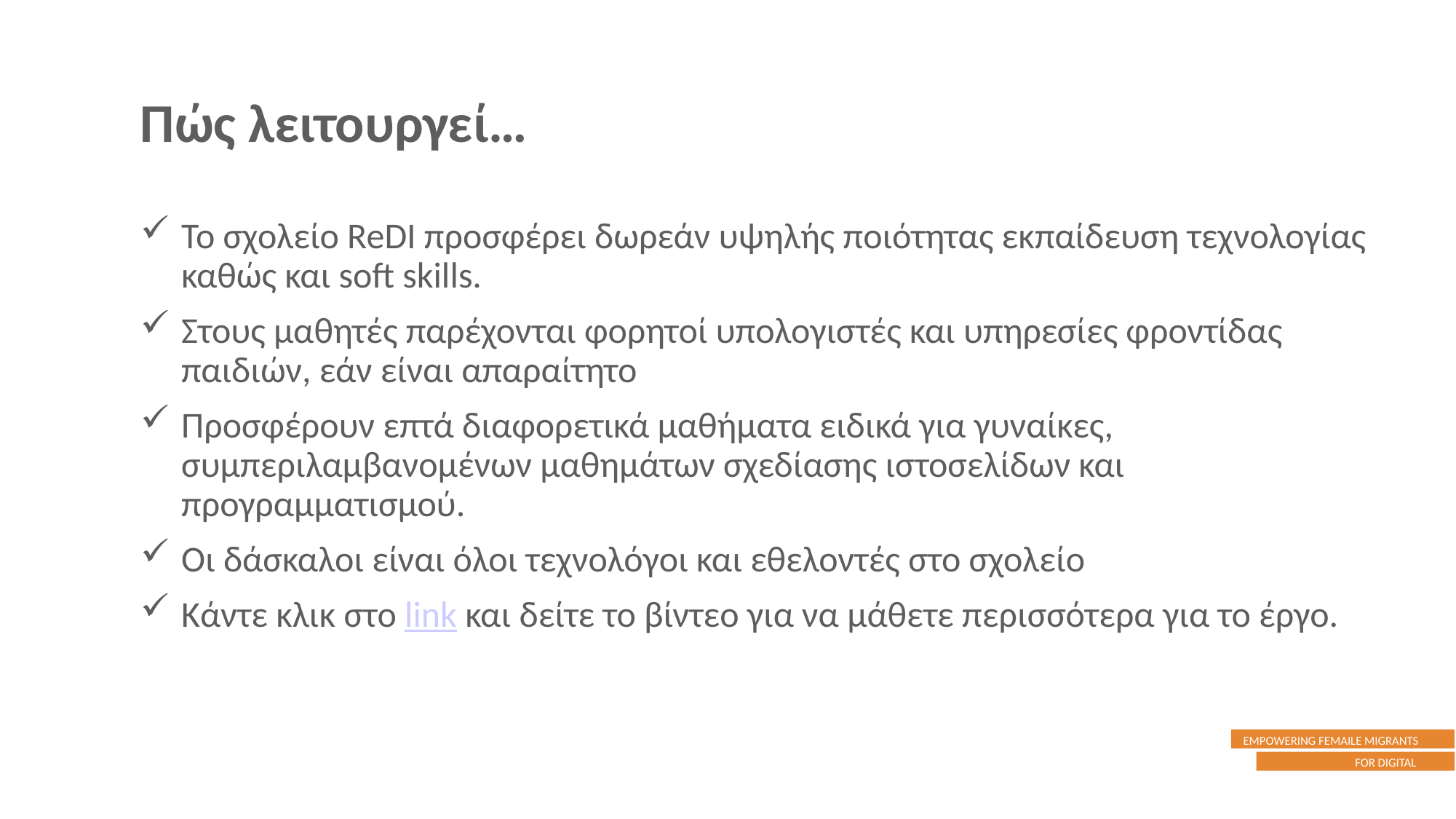

Πώς λειτουργεί…
Το σχολείο ReDI προσφέρει δωρεάν υψηλής ποιότητας εκπαίδευση τεχνολογίας καθώς και soft skills.
Στους μαθητές παρέχονται φορητοί υπολογιστές και υπηρεσίες φροντίδας παιδιών, εάν είναι απαραίτητο
Προσφέρουν επτά διαφορετικά μαθήματα ειδικά για γυναίκες, συμπεριλαμβανομένων μαθημάτων σχεδίασης ιστοσελίδων και προγραμματισμού.
Οι δάσκαλοι είναι όλοι τεχνολόγοι και εθελοντές στο σχολείο
Κάντε κλικ στο link και δείτε το βίντεο για να μάθετε περισσότερα για το έργο.